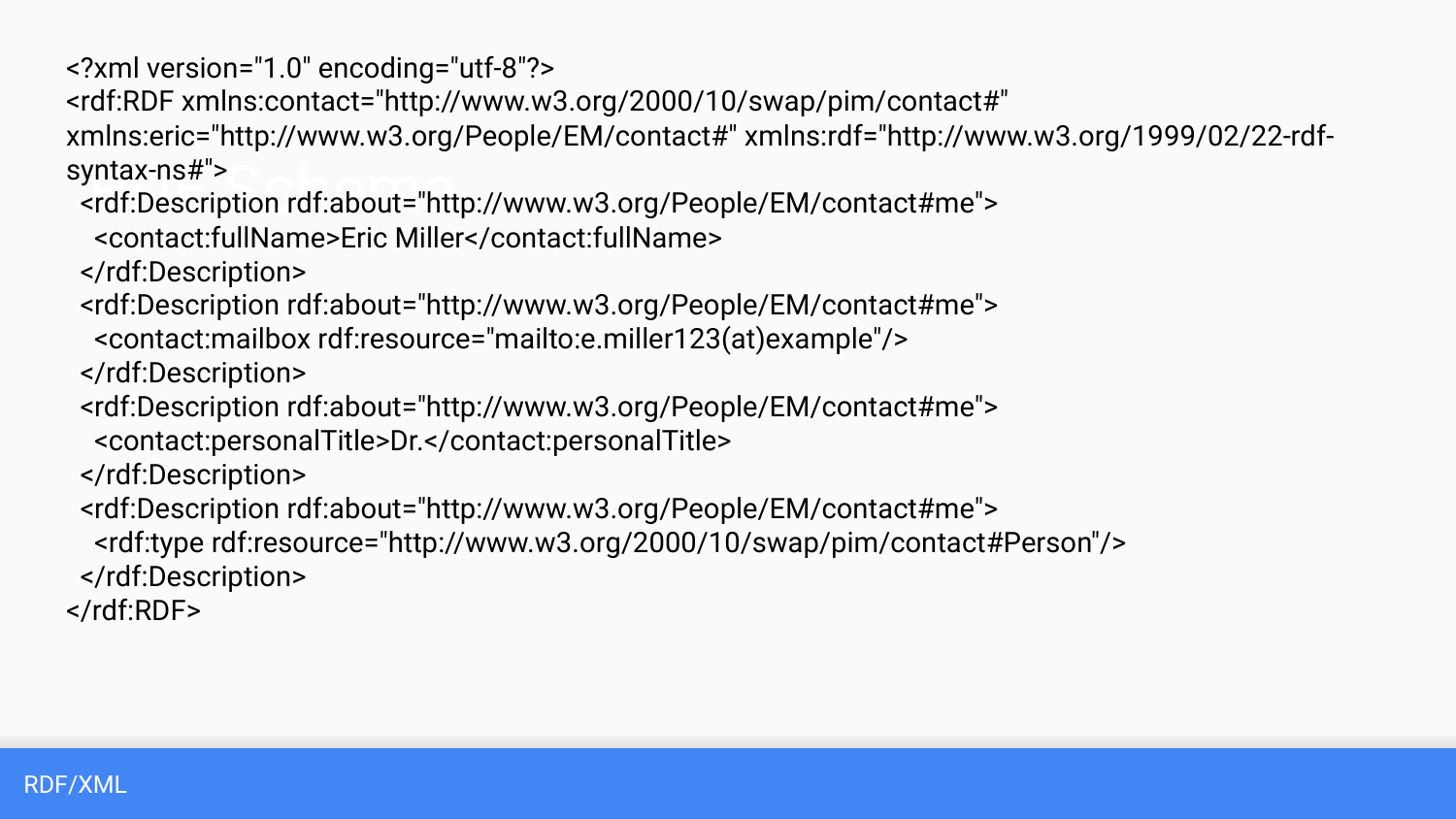

<?xml version="1.0" encoding="utf-8"?>
<rdf:RDF xmlns:contact="http://www.w3.org/2000/10/swap/pim/contact#" xmlns:eric="http://www.w3.org/People/EM/contact#" xmlns:rdf="http://www.w3.org/1999/02/22-rdf-syntax-ns#">
  <rdf:Description rdf:about="http://www.w3.org/People/EM/contact#me">
    <contact:fullName>Eric Miller</contact:fullName>
  </rdf:Description>
  <rdf:Description rdf:about="http://www.w3.org/People/EM/contact#me">
    <contact:mailbox rdf:resource="mailto:e.miller123(at)example"/>
  </rdf:Description>
  <rdf:Description rdf:about="http://www.w3.org/People/EM/contact#me">
    <contact:personalTitle>Dr.</contact:personalTitle>
  </rdf:Description>
  <rdf:Description rdf:about="http://www.w3.org/People/EM/contact#me">
    <rdf:type rdf:resource="http://www.w3.org/2000/10/swap/pim/contact#Person"/>
  </rdf:Description>
</rdf:RDF>

RDF Schema
RDF/XML